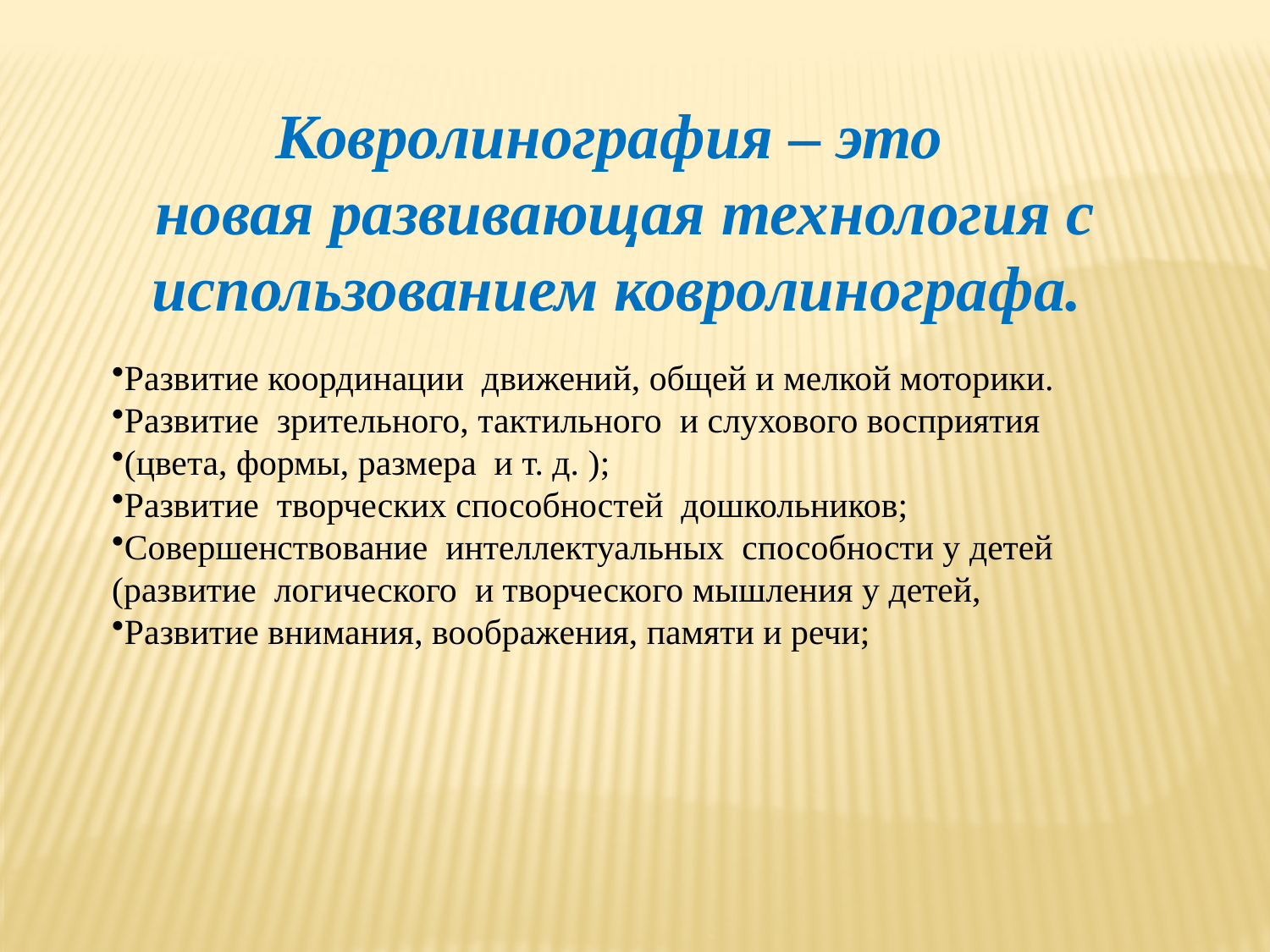

Ковролинография – это
новая развивающая технология с использованием ковролинографа.

Развитие координации  движений, общей и мелкой моторики.
Развитие  зрительного, тактильного  и слухового восприятия
(цвета, формы, размера  и т. д. );
Развитие  творческих способностей  дошкольников;
Совершенствование  интеллектуальных  способности у детей
(развитие  логического  и творческого мышления у детей,
Развитие внимания, воображения, памяти и речи;